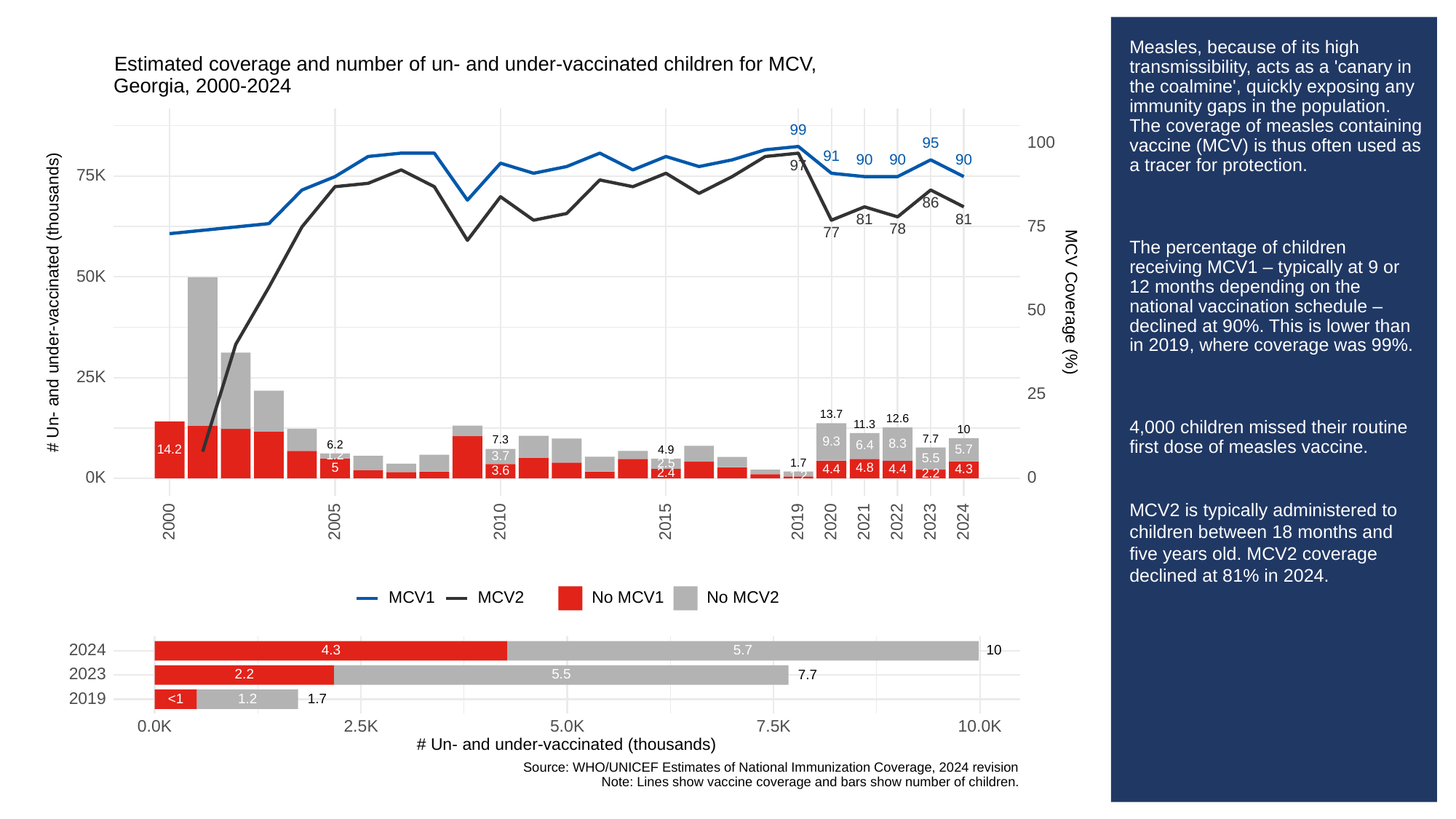

# Measles, because of its high transmissibility, acts as a 'canary in the coalmine', quickly exposing any immunity gaps in the population. The coverage of measles containing vaccine (MCV) is thus often used as a tracer for protection.

The percentage of children receiving MCV1 – typically at 9 or 12 months depending on the national vaccination schedule – declined at 90%. This is lower than in 2019, where coverage was 99%.

4,000 children missed their routine first dose of measles vaccine.

MCV2 is typically administered to children between 18 months and five years old. MCV2 coverage declined at 81% in 2024.

Estimated coverage and number of un- and under-vaccinated children for MCV,
Georgia, 2000-2024

99

100
95

91

90
90
90
97
75K

86
81
81
75
78

77
50K

# Un- and under-vaccinated (thousands)
MCV Coverage (%)
50

25K

25

13.7
12.6
11.3

10

7.7

7.3
9.3

8.3
6.2
6.4
5.7
14.2

4.9

1.2
3.7

5.5

2.5
1.7

5
4.8

4.4
4.4
4.3
3.6

2.4
2.2

1.2

0K
0

2023
2000
2005
2010
2015
2019
2020
2021
2022
2024

MCV1
MCV2
No MCV1
No MCV2

2024
4.3
10
5.7

2023
2.2
5.5
7.7

2019
<1
1.2
1.7

0.0K
2.5K
5.0K
10.0K
7.5K
# Un- and under-vaccinated (thousands)
Source: WHO/UNICEF Estimates of National Immunization Coverage, 2024 revision
Note: Lines show vaccine coverage and bars show number of children.